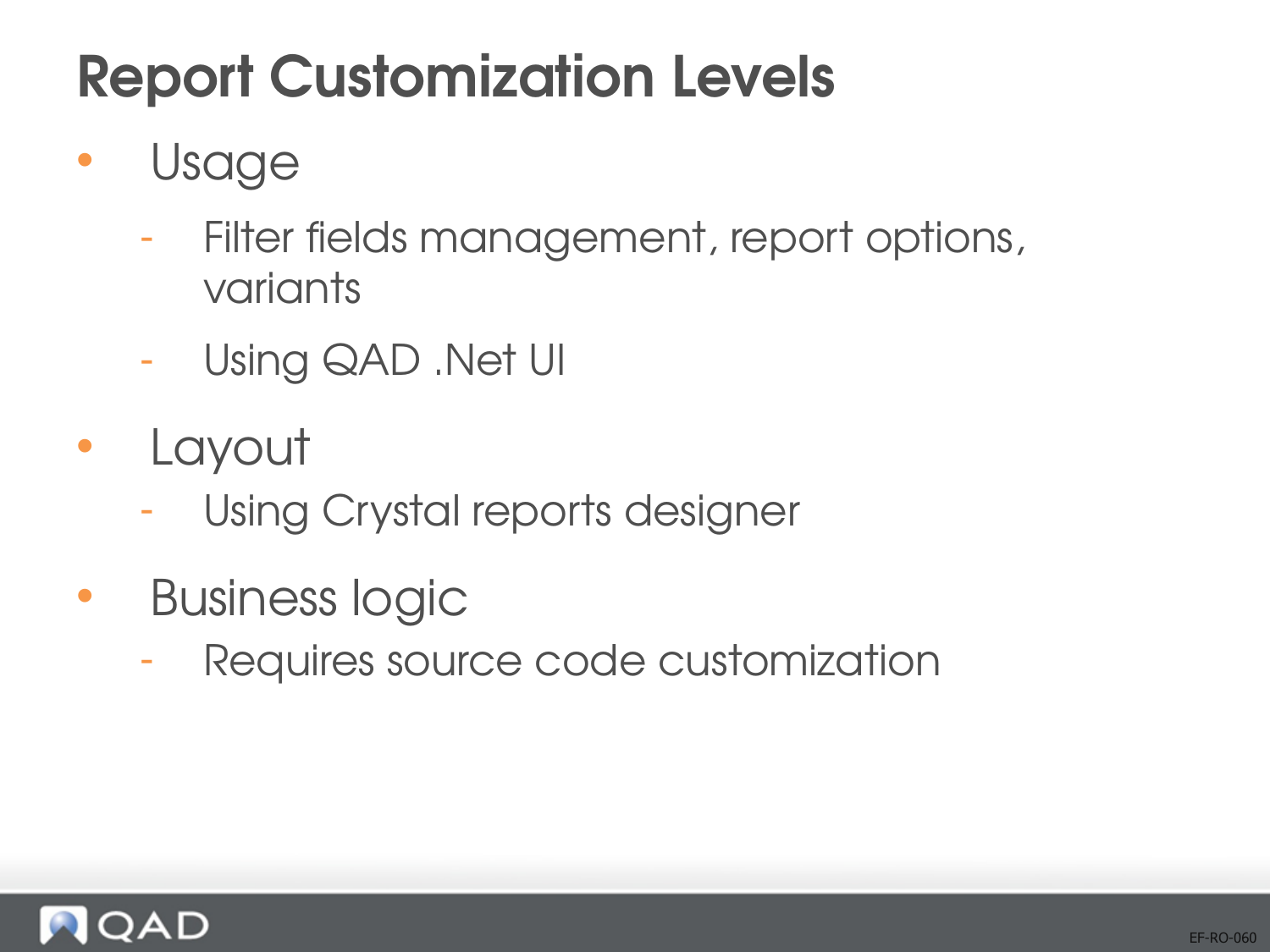

# Report Customization Levels
Usage
Filter fields management, report options, variants
Using QAD .Net UI
Layout
Using Crystal reports designer
Business logic
Requires source code customization

EF-RO-060